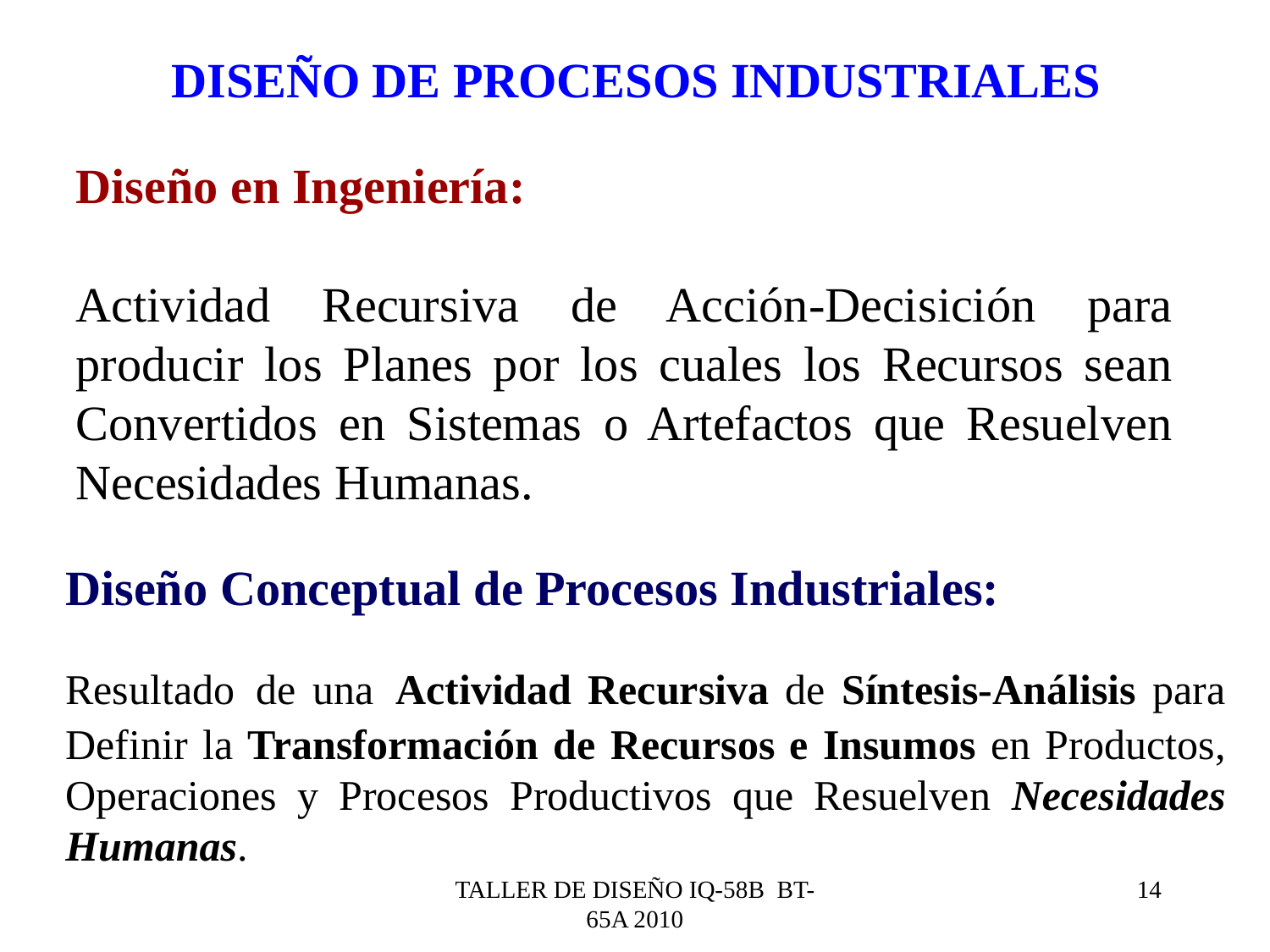

DISEÑO DE PROCESOS INDUSTRIALES
Diseño en Ingeniería:

Actividad Recursiva de Acción-Decisición para producir los Planes por los cuales los Recursos sean Convertidos en Sistemas o Artefactos que Resuelven Necesidades Humanas.
Diseño Conceptual de Procesos Industriales:
Resultado de una Actividad Recursiva de Síntesis-Análisis para Definir la Transformación de Recursos e Insumos en Productos, Operaciones y Procesos Productivos que Resuelven Necesidades Humanas.
TALLER DE DISEÑO IQ-58B  BT-65A 2010
14